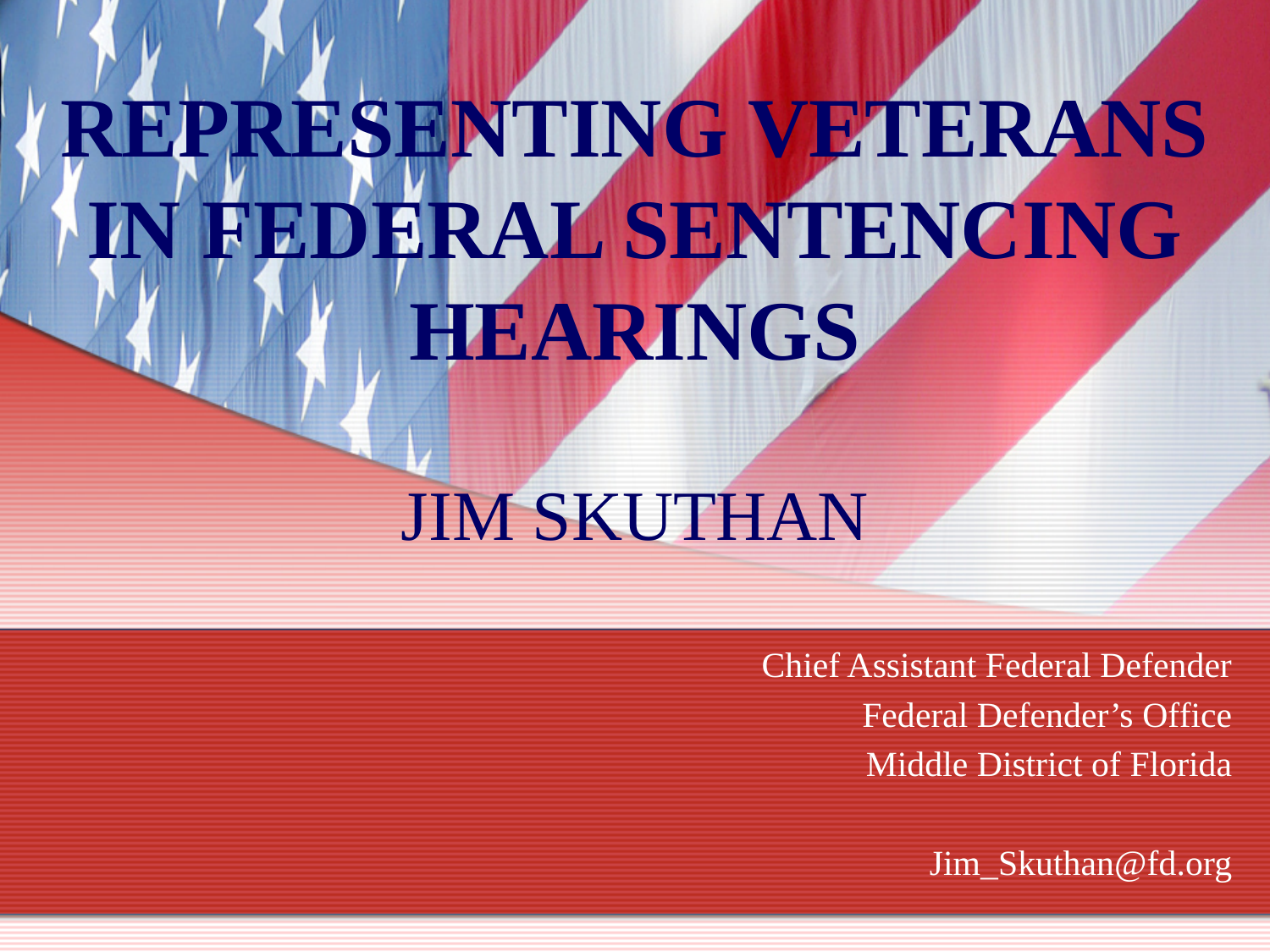

REPRESENTING VETERANS
IN FEDERAL SENTENCING HEARINGS

JIM SKUTHAN
Chief Assistant Federal Defender
Federal Defender’s Office
Middle District of Florida

Jim_Skuthan@fd.org